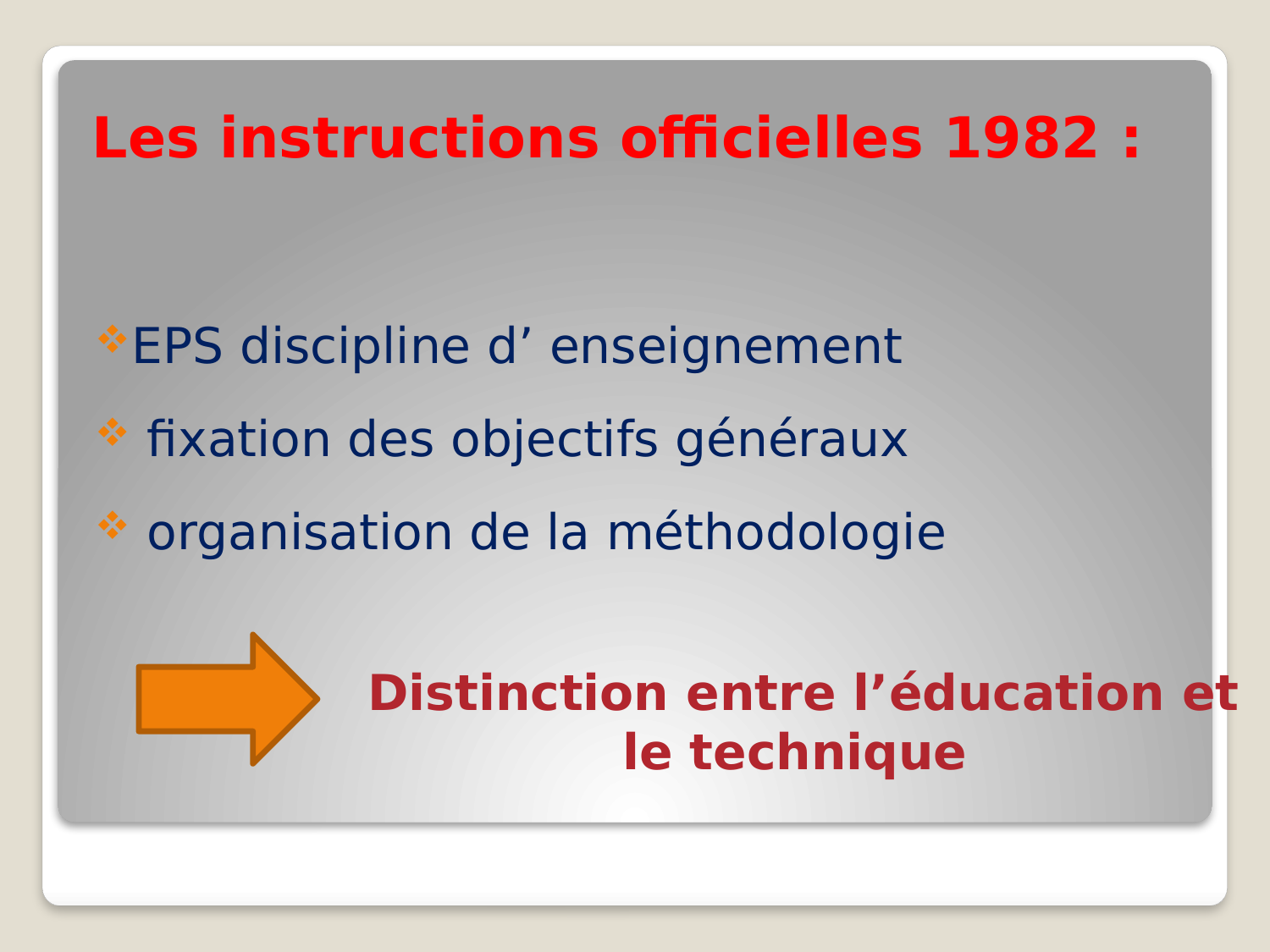

# Les instructions officielles 1982 :

EPS discipline d’ enseignement
 fixation des objectifs généraux
 organisation de la méthodologie

Distinction entre l’éducation et le technique